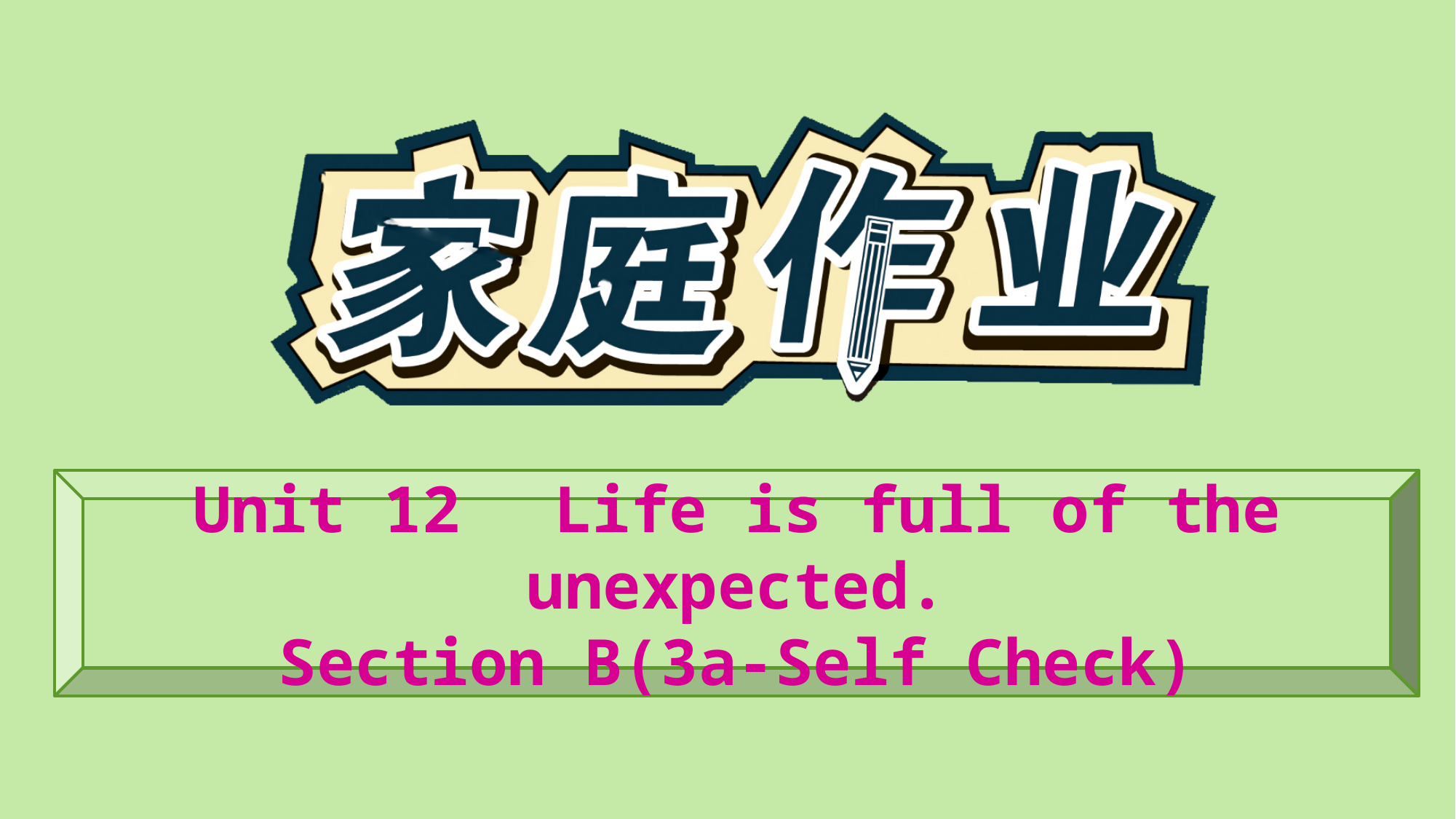

Unit 12　Life is full of the unexpected.
Section B(3a-Self Check)